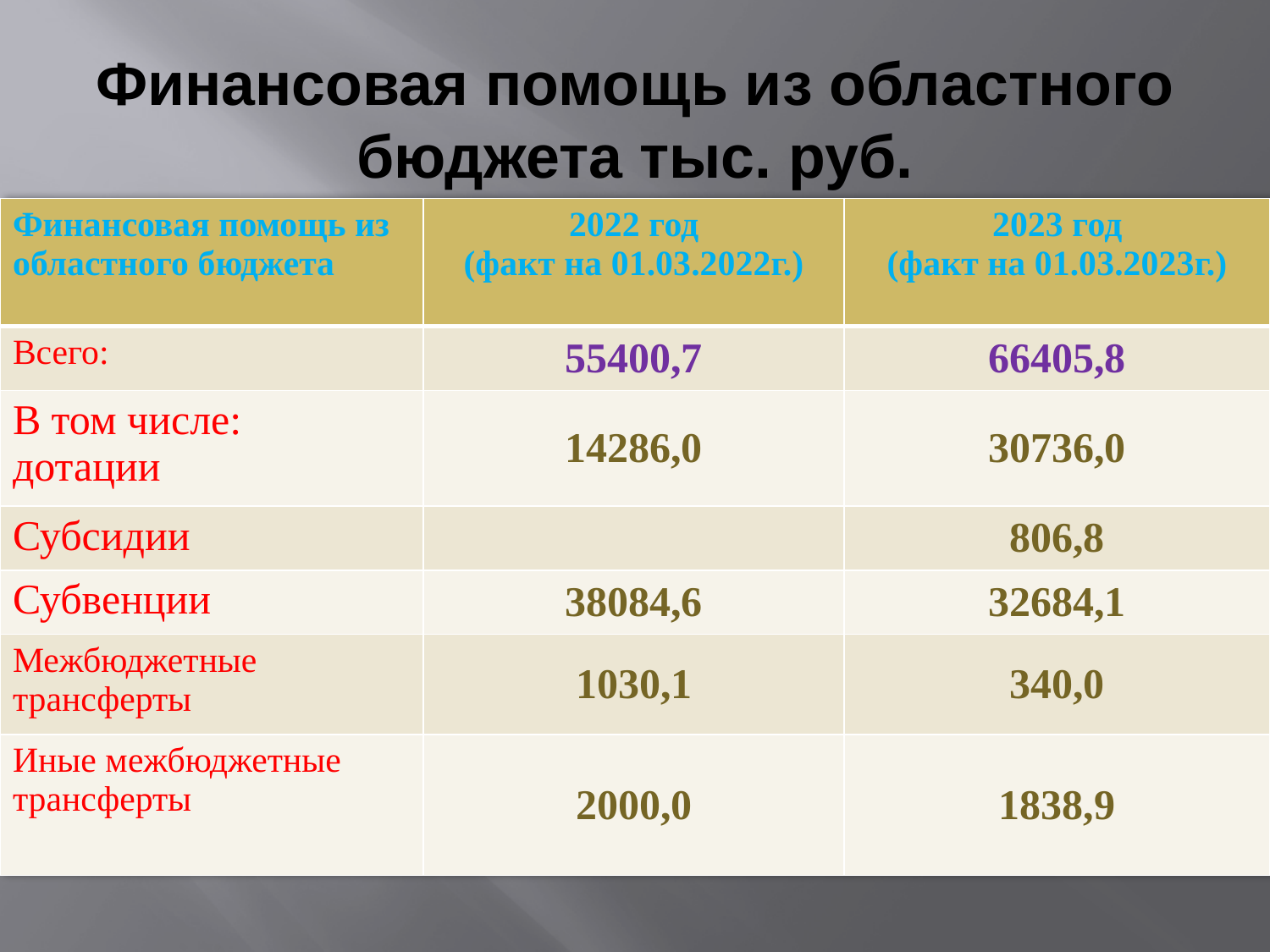

# Финансовая помощь из областного бюджета тыс. руб.
| Финансовая помощь из областного бюджета | 2022 год (факт на 01.03.2022г.) | 2023 год (факт на 01.03.2023г.) |
| --- | --- | --- |
| Всего: | 55400,7 | 66405,8 |
| В том числе: дотации | 14286,0 | 30736,0 |
| Субсидии |  | 806,8 |
| Субвенции | 38084,6 | 32684,1 |
| Межбюджетные трансферты | 1030,1 | 340,0 |
| Иные межбюджетные трансферты | 2000,0 | 1838,9 |